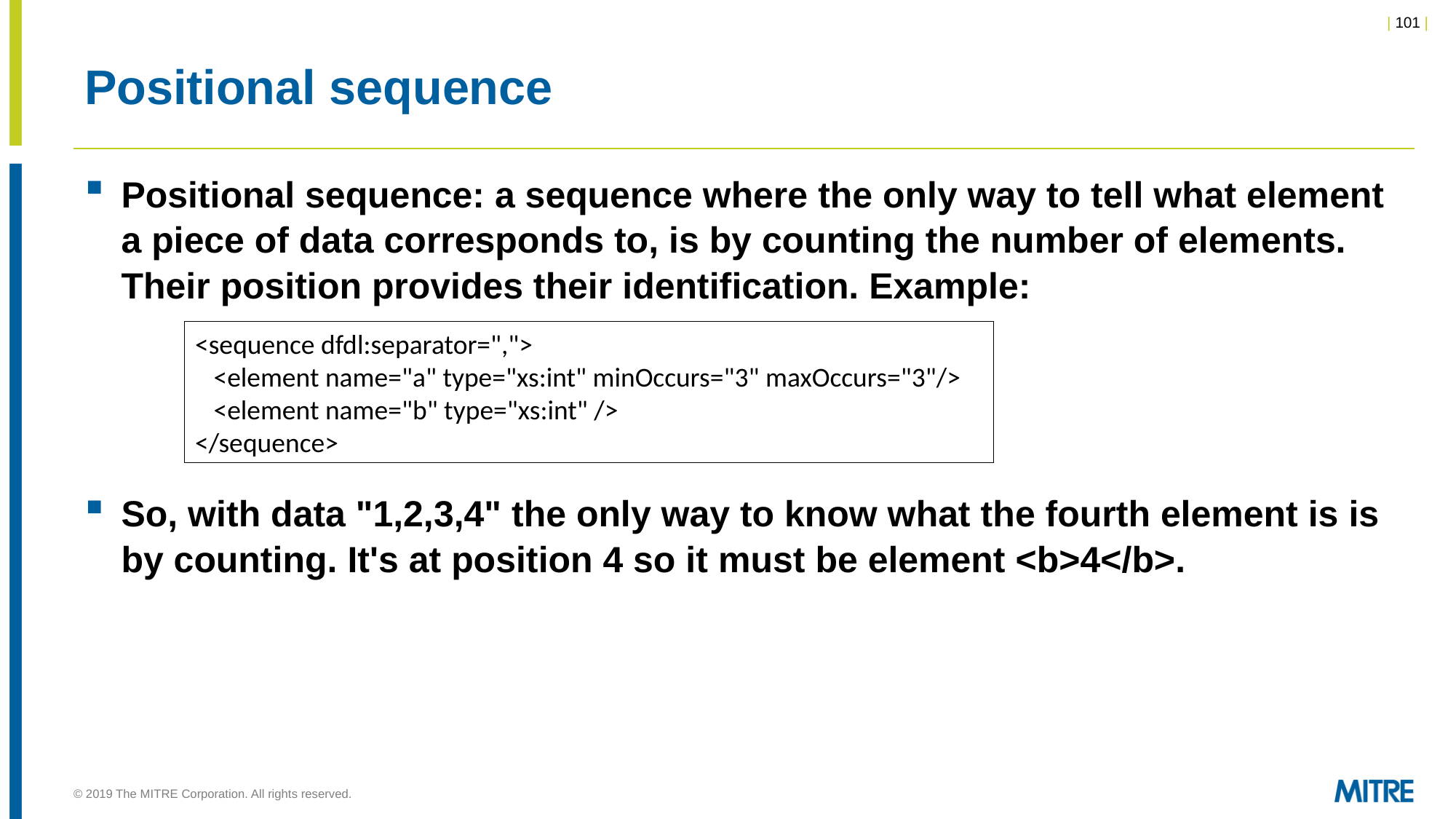

# Positional sequence
Positional sequence: a sequence where the only way to tell what element a piece of data corresponds to, is by counting the number of elements. Their position provides their identification. Example:

<sequence dfdl:separator=",">
   <element name="a" type="xs:int" minOccurs="3" maxOccurs="3"/>
   <element name="b" type="xs:int" />
</sequence>
So, with data "1,2,3,4" the only way to know what the fourth element is is by counting. It's at position 4 so it must be element <b>4</b>.
© 2019 The MITRE Corporation. All rights reserved.